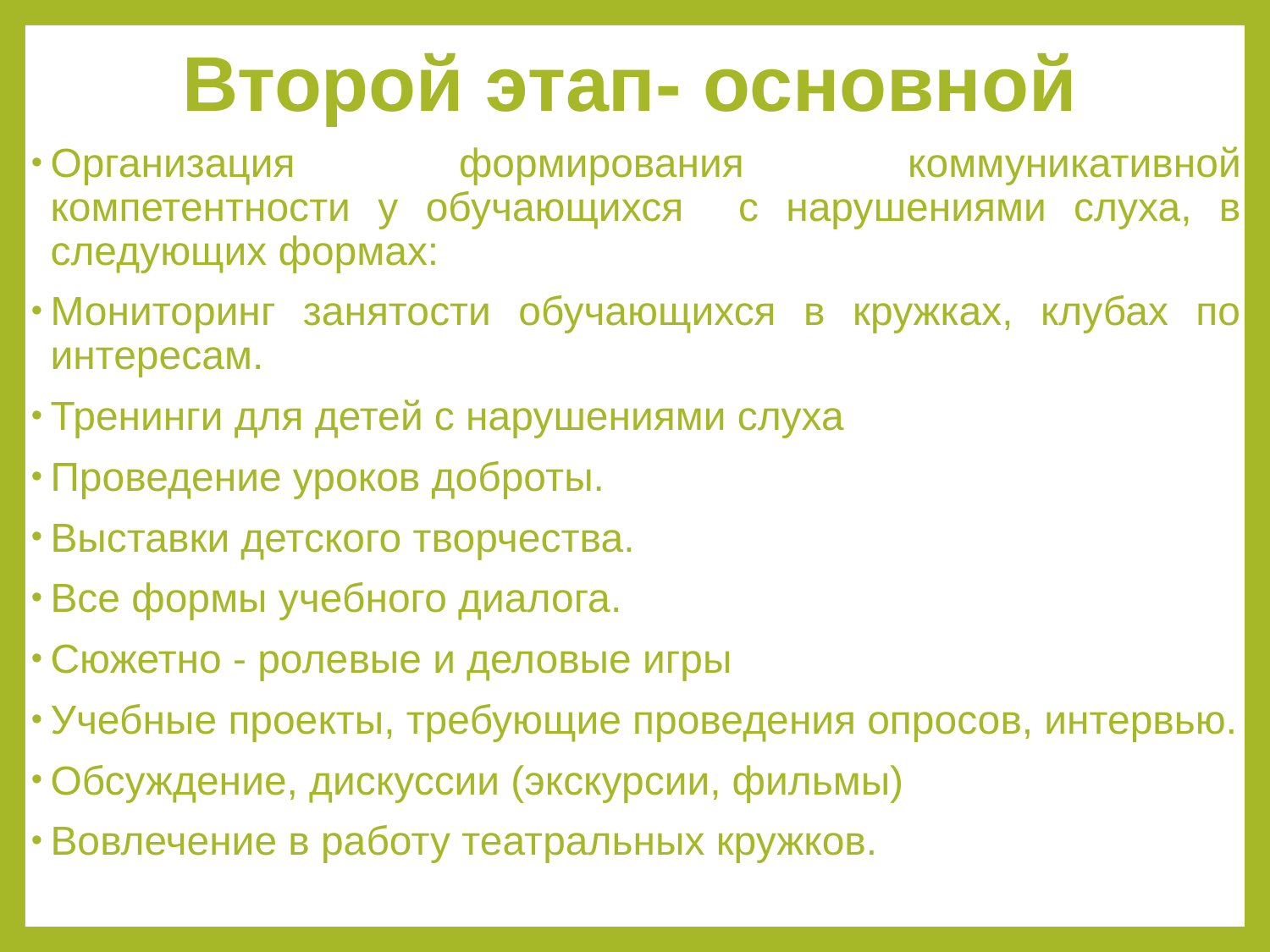

# Второй этап- основной
Организация формирования коммуникативной компетентности у обучающихся  с нарушениями слуха, в следующих формах:
Мониторинг занятости обучающихся в кружках, клубах по интересам.
Тренинги для детей с нарушениями слуха
Проведение уроков доброты.
Выставки детского творчества.
Все формы учебного диалога.
Сюжетно - ролевые и деловые игры
Учебные проекты, требующие проведения опросов, интервью.
Обсуждение, дискуссии (экскурсии, фильмы)
Вовлечение в работу театральных кружков.